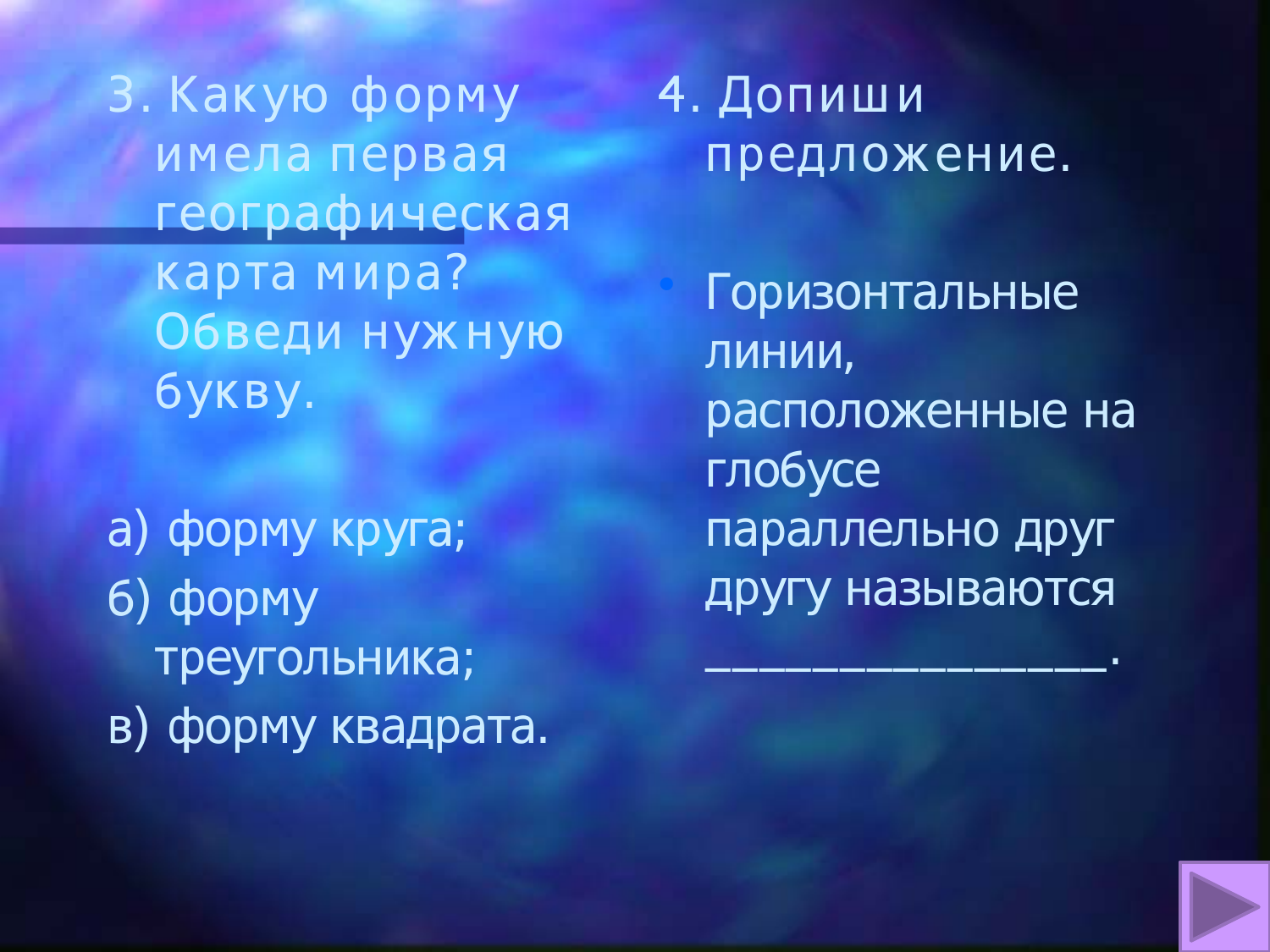

3. Какую форму имела первая географическая карта мира? Обведи нужную букву.

а) форму круга;
б) форму треугольника;
в) форму квадрата.

4. Допиши предложение.

Горизонтальные линии, расположенные на глобусе параллельно друг другу называются _______________.

#